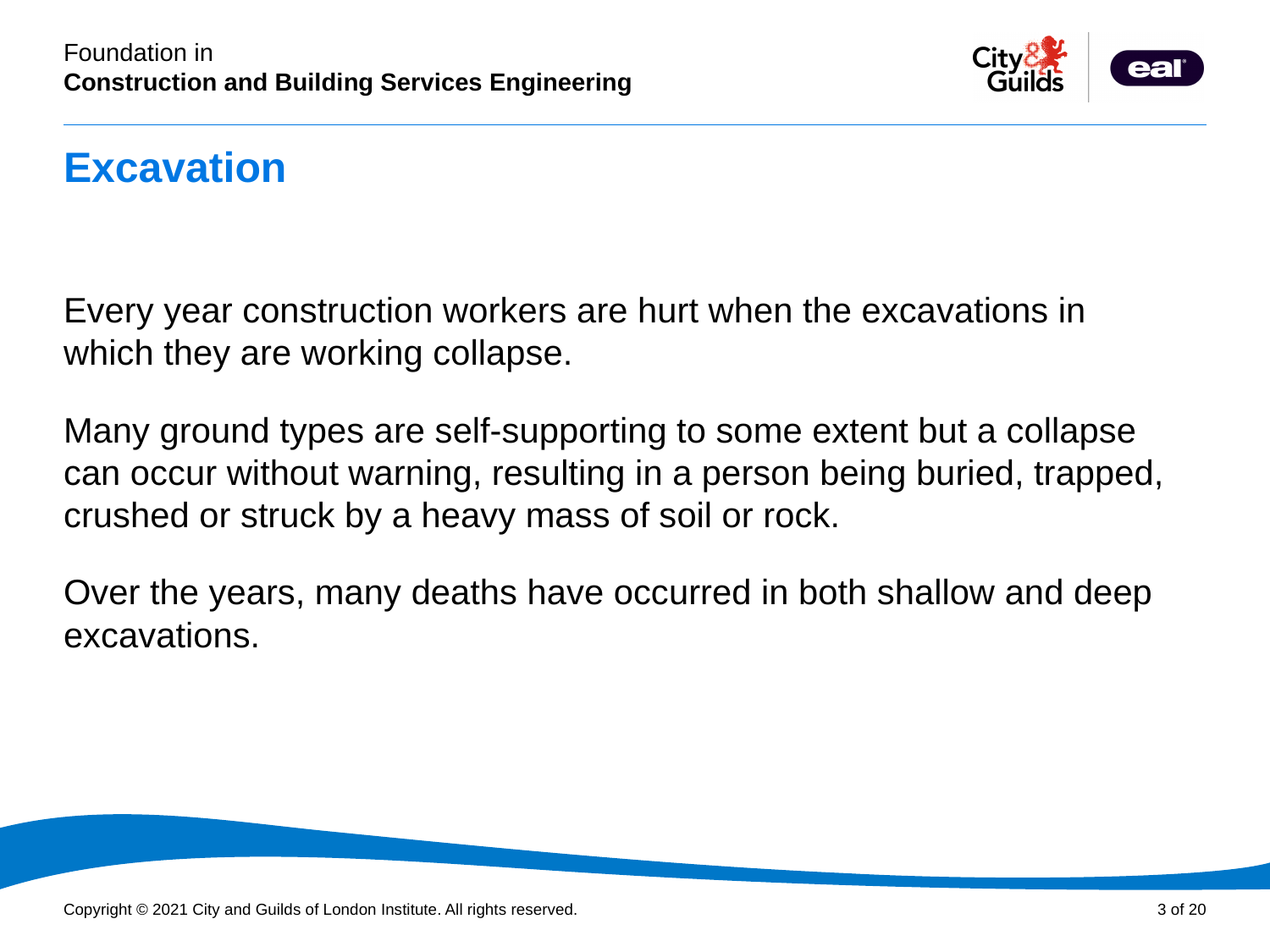

# Excavation

Every year construction workers are hurt when the excavations in which they are working collapse.
Many ground types are self-supporting to some extent but a collapse can occur without warning, resulting in a person being buried, trapped, crushed or struck by a heavy mass of soil or rock.
Over the years, many deaths have occurred in both shallow and deep excavations.